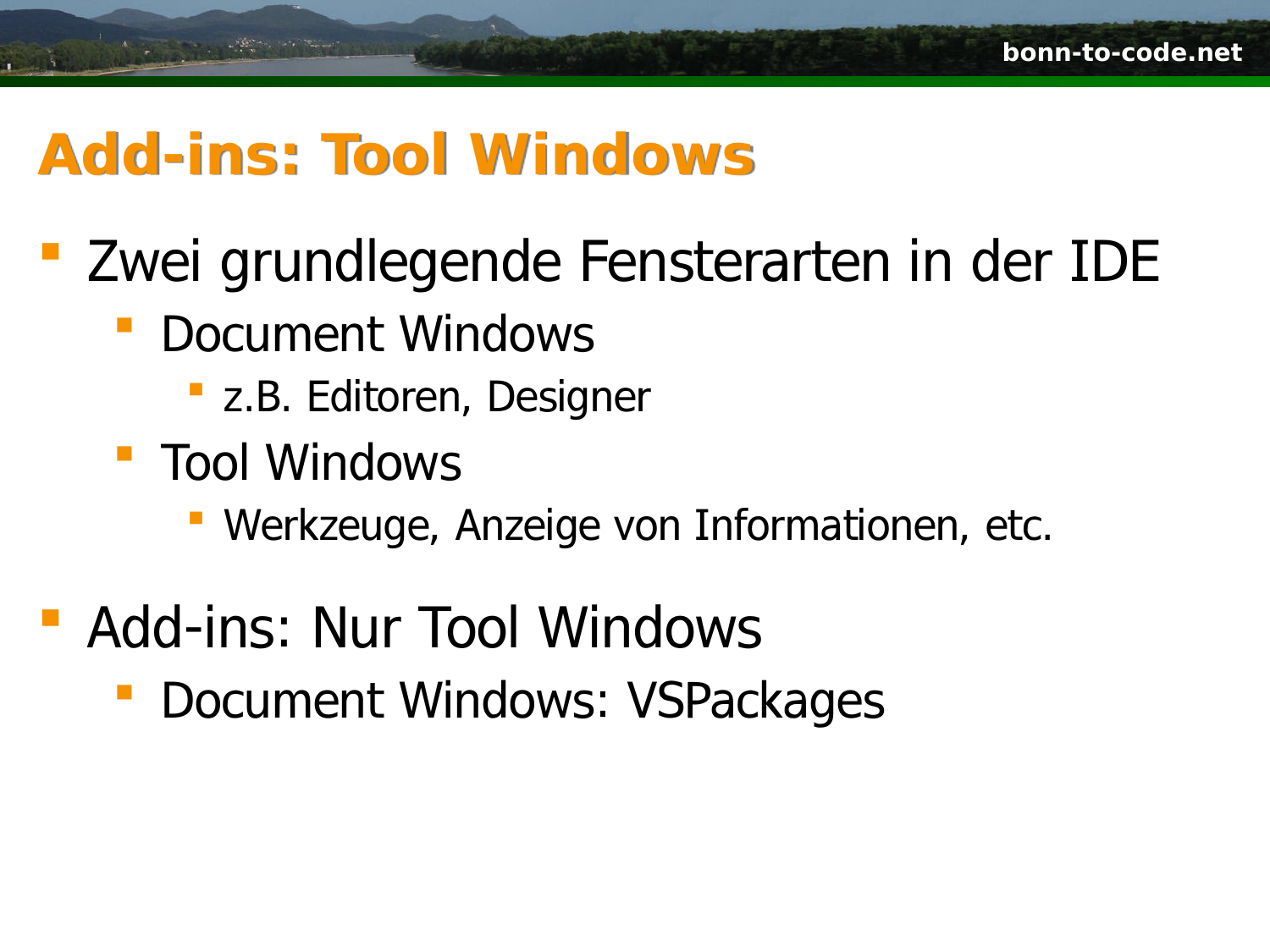

# Add-ins: Tool Windows
Zwei grundlegende Fensterarten in der IDE
Document Windows
z.B. Editoren, Designer
Tool Windows
Werkzeuge, Anzeige von Informationen, etc.
Add-ins: Nur Tool Windows
Document Windows: VSPackages